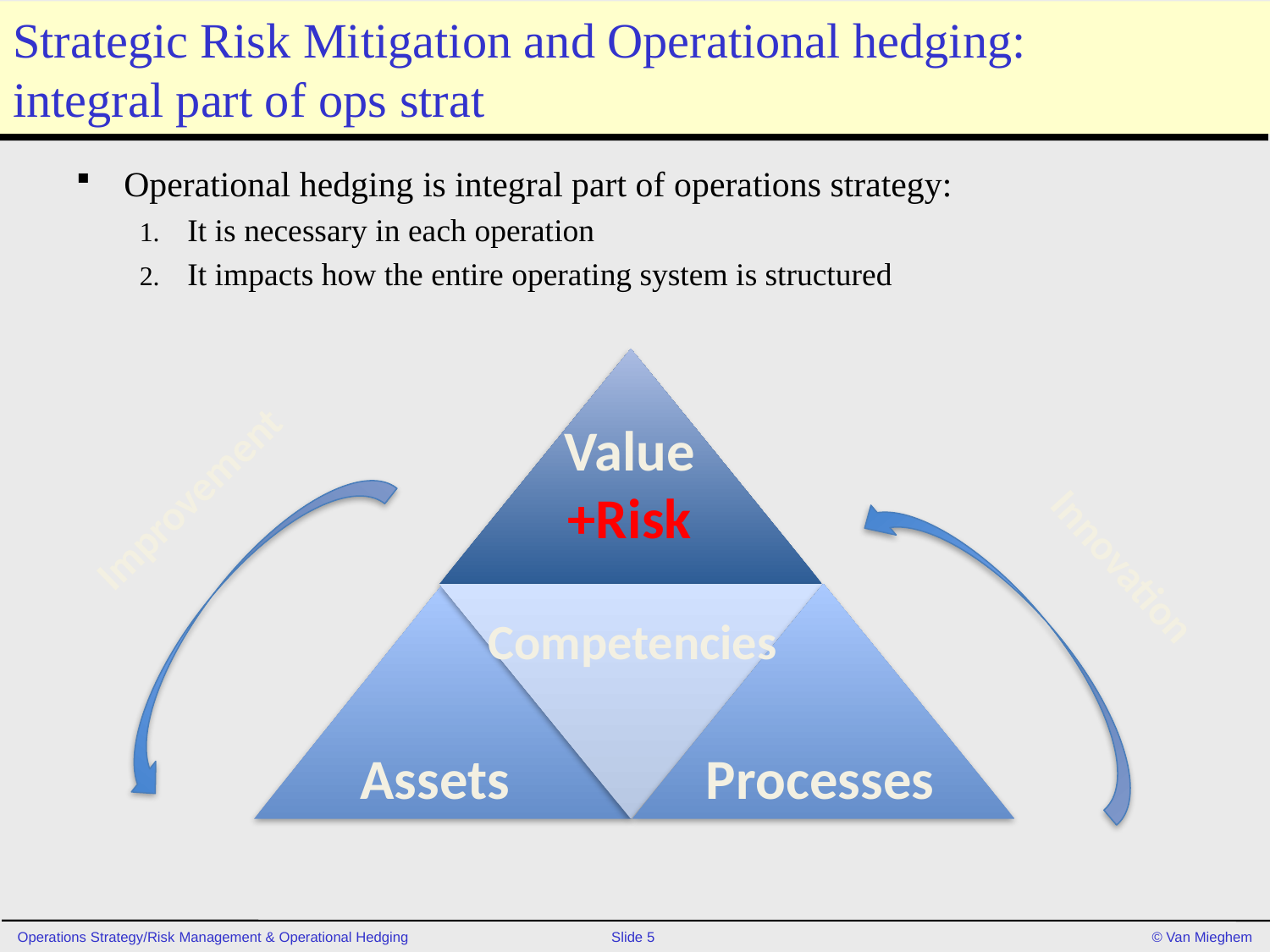

# Strategic Risk Mitigation and Operational hedging: 	integral part of ops strat
Operational hedging is integral part of operations strategy:
It is necessary in each operation
It impacts how the entire operating system is structured

Value
+Risk

Improvement
Innovation
Competencies
Assets
Processes